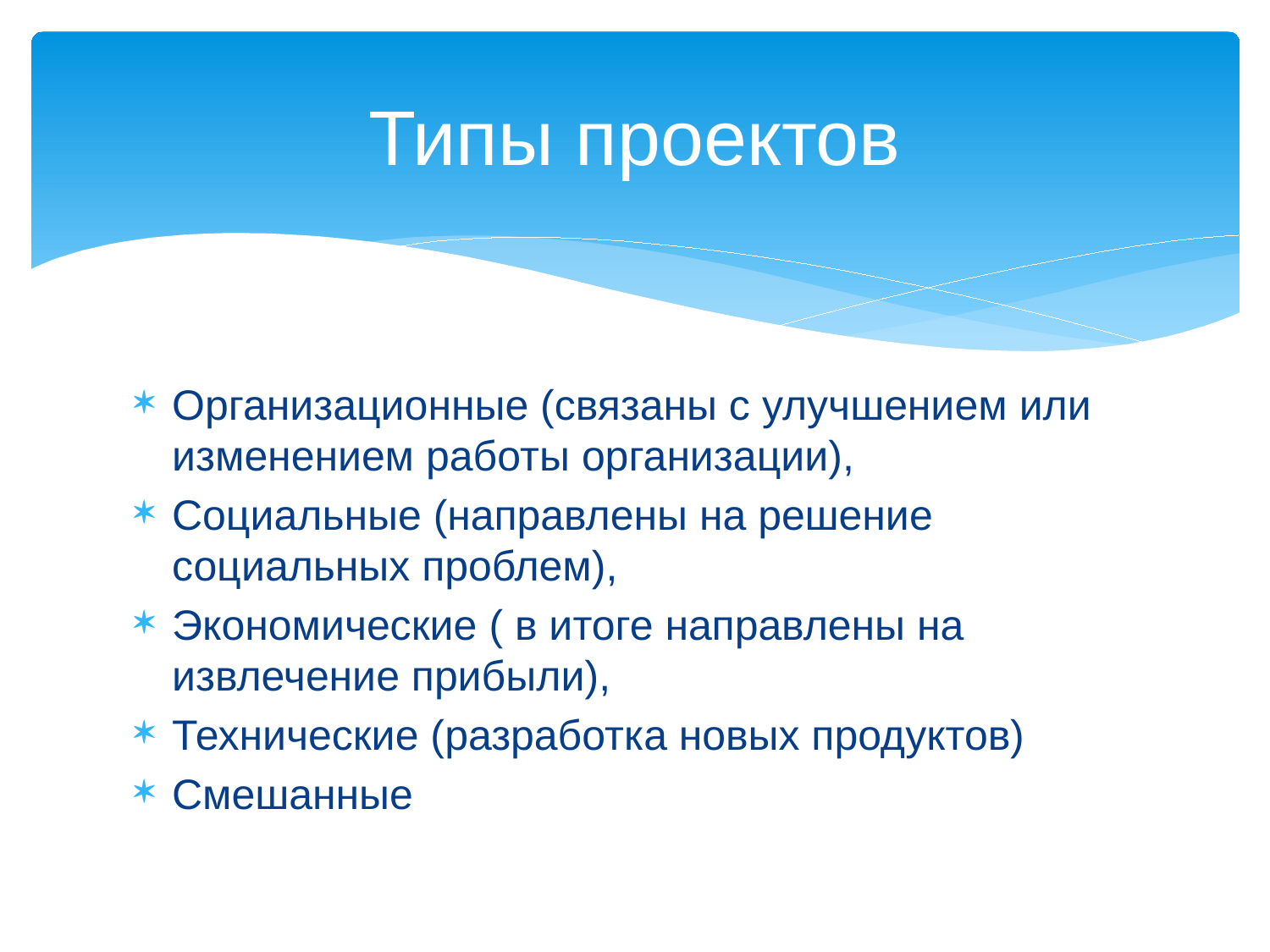

# Типы проектов
Организационные (связаны с улучшением или изменением работы организации),
Социальные (направлены на решение социальных проблем),
Экономические ( в итоге направлены на извлечение прибыли),
Технические (разработка новых продуктов)
Смешанные